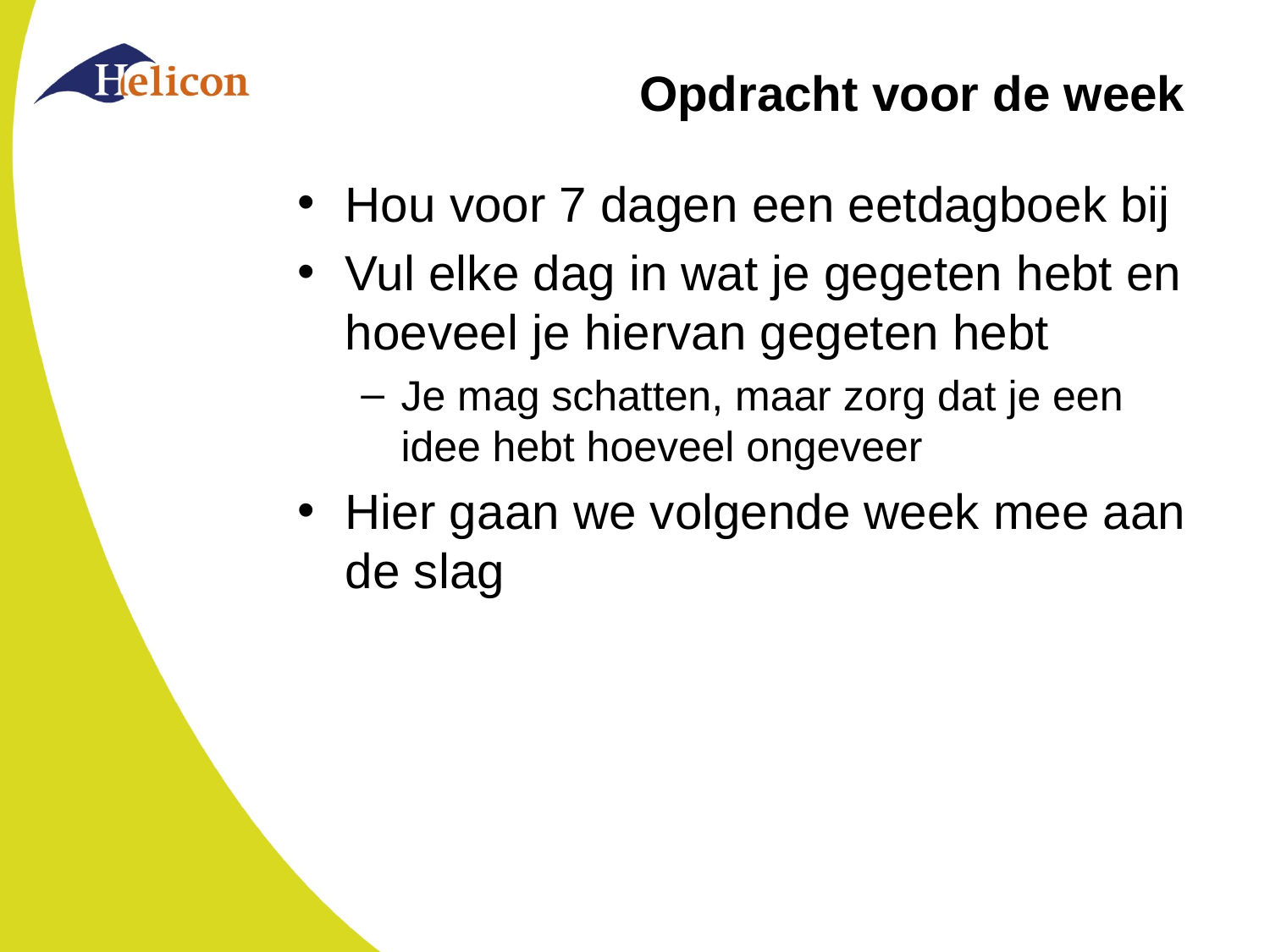

# Opdracht voor de week
Hou voor 7 dagen een eetdagboek bij
Vul elke dag in wat je gegeten hebt en hoeveel je hiervan gegeten hebt
Je mag schatten, maar zorg dat je een idee hebt hoeveel ongeveer
Hier gaan we volgende week mee aan de slag